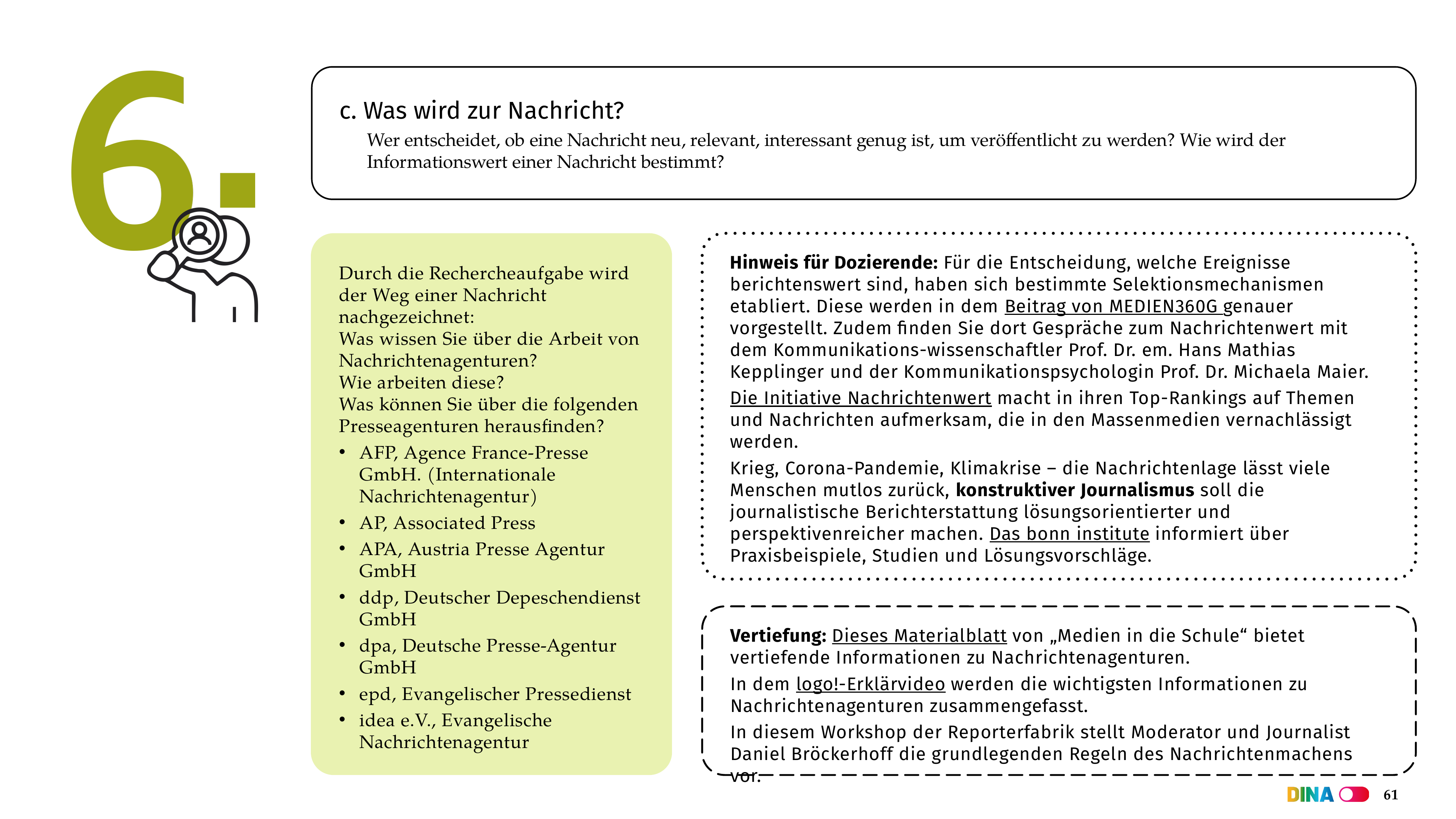

c. Was wird zur Nachricht?
Wer entscheidet, ob eine Nachricht neu, relevant, interessant genug ist, um veröffentlicht zu werden? Wie wird der Informationswert einer Nachricht bestimmt?
Durch die Rechercheaufgabe wird der Weg einer Nachricht nachgezeichnet:
Was wissen Sie über die Arbeit von Nachrichtenagenturen?
Wie arbeiten diese?
Was können Sie über die folgenden Presseagenturen herausfinden?
AFP, Agence France-Presse GmbH. (Internationale Nachrichtenagentur)
AP, Associated Press
APA, Austria Presse Agentur GmbH
ddp, Deutscher Depeschendienst GmbH
dpa, Deutsche Presse-Agentur GmbH
epd, Evangelischer Pressedienst
idea e.V., Evangelische Nachrichtenagentur
Hinweis für Dozierende: Für die Entscheidung, welche Ereignisse berichtenswert sind, haben sich bestimmte Selektionsmechanismen etabliert. Diese werden in dem Beitrag von MEDIEN360G genauer vorgestellt. Zudem finden Sie dort Gespräche zum Nachrichtenwert mit dem Kommunikations-wissenschaftler Prof. Dr. em. Hans Mathias Kepplinger und der Kommunikationspsychologin Prof. Dr. Michaela Maier.
Die Initiative Nachrichtenwert macht in ihren Top-Rankings auf Themen und Nachrichten aufmerksam, die in den Massenmedien vernachlässigt werden.
Krieg, Corona-Pandemie, Klimakrise – die Nachrichtenlage lässt viele Menschen mutlos zurück, konstruktiver Journalismus soll die journalistische Berichterstattung lösungsorientierter und perspektivenreicher machen. Das bonn institute informiert über Praxisbeispiele, Studien und Lösungsvorschläge.
Vertiefung: Dieses Materialblatt von „Medien in die Schule“ bietet vertiefende Informationen zu Nachrichtenagenturen.
In dem logo!-Erklärvideo werden die wichtigsten Informationen zu Nachrichtenagenturen zusammengefasst.
In diesem Workshop der Reporterfabrik stellt Moderator und Journalist Daniel Bröckerhoff die grundlegenden Regeln des Nachrichtenmachens vor.
61